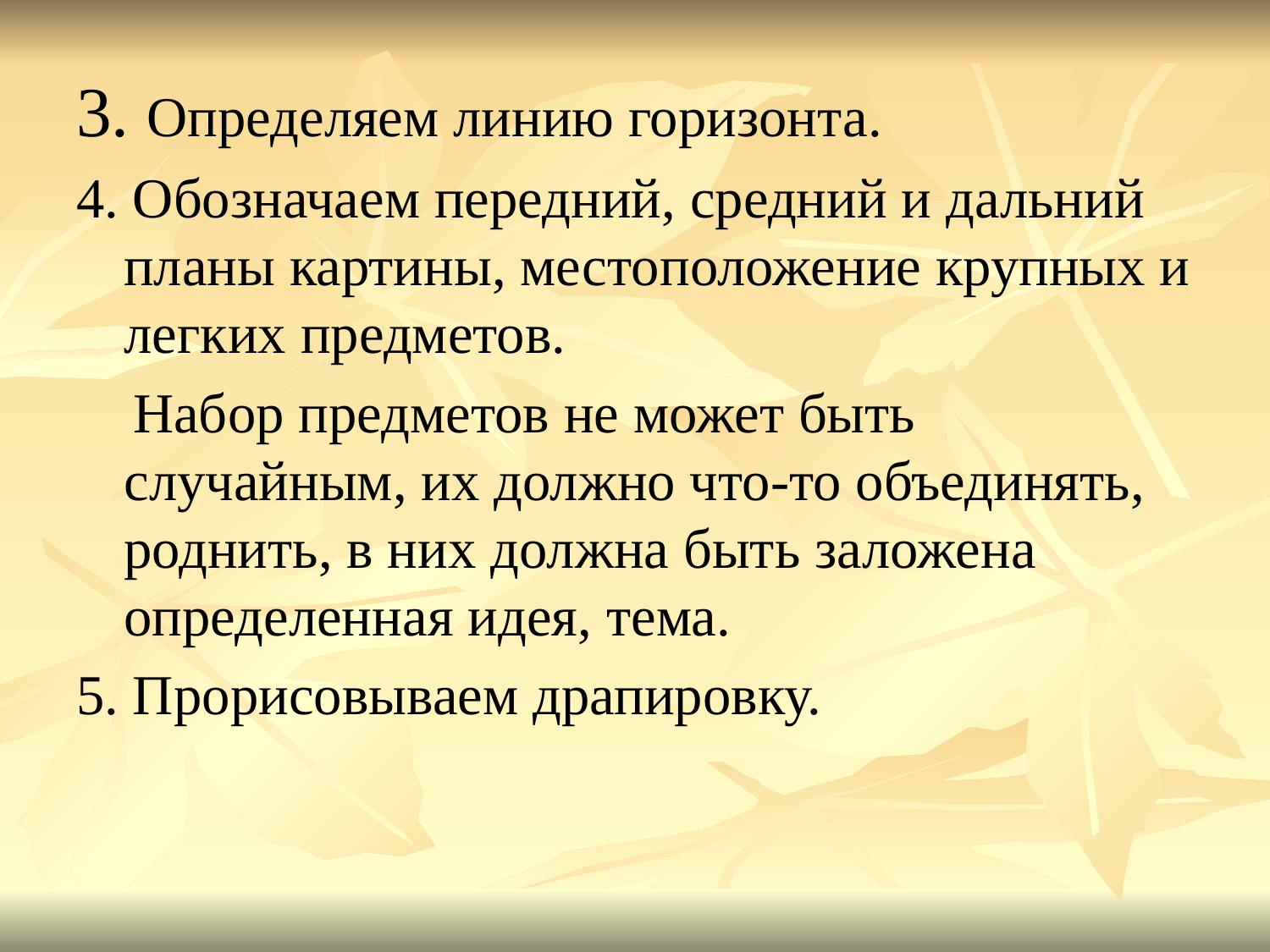

3. Определяем линию горизонта.
4. Обозначаем передний, средний и дальний планы картины, местоположение крупных и легких предметов.
    Набор предметов не может быть случайным, их должно что-то объединять, роднить, в них должна быть заложена определенная идея, тема.
5. Прорисовываем драпировку.